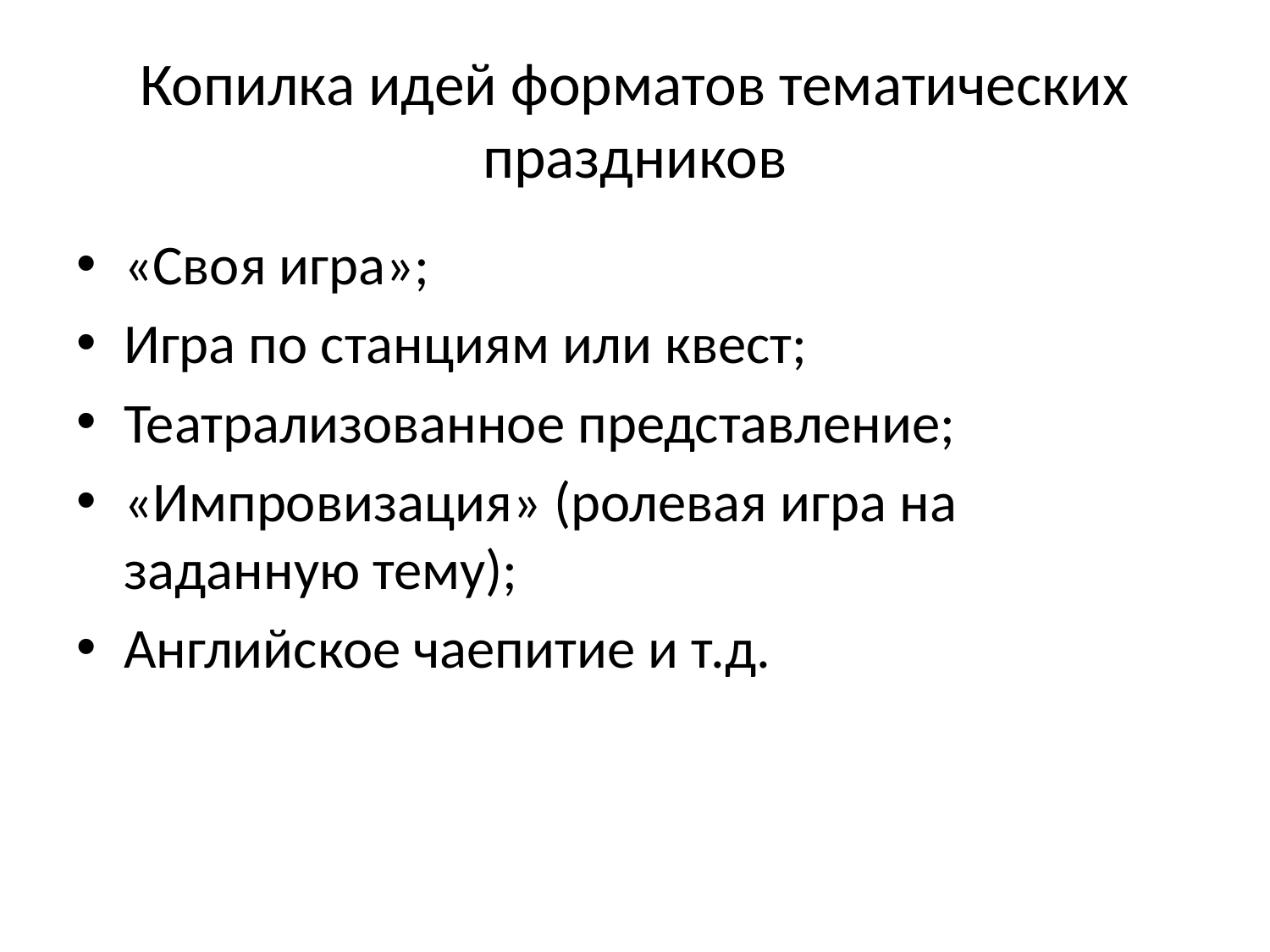

# Копилка идей форматов тематических праздников
«Своя игра»;
Игра по станциям или квест;
Театрализованное представление;
«Импровизация» (ролевая игра на заданную тему);
Английское чаепитие и т.д.